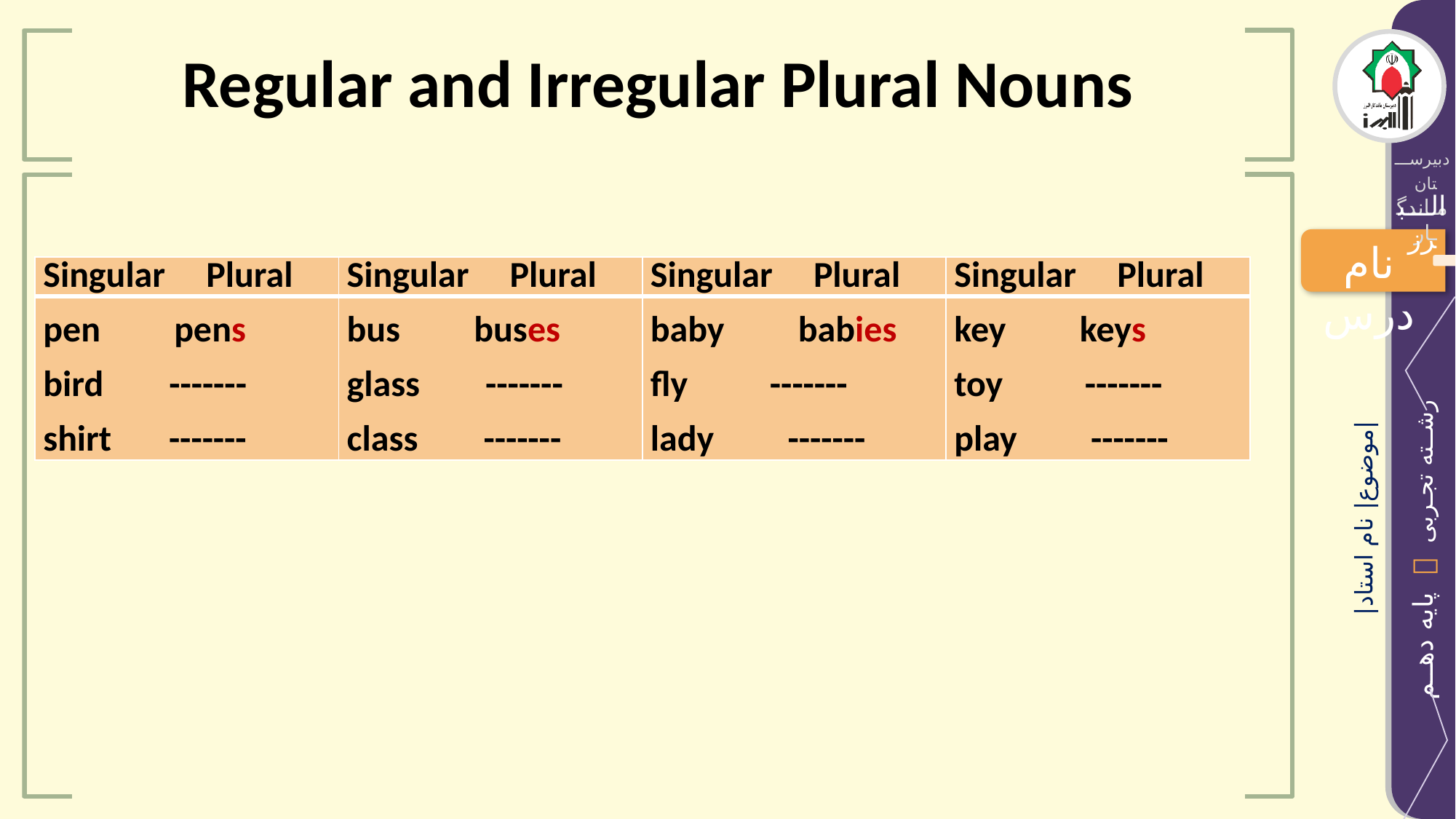

Regular and Irregular Plural Nouns

| Singular Plural | Singular Plural | Singular Plural | Singular Plural |
| --- | --- | --- | --- |
| pen pens bird ------- shirt ------- | bus buses glass ------- class ------- | baby babies fly ------- lady ------- | key keys toy ------- play ------- |